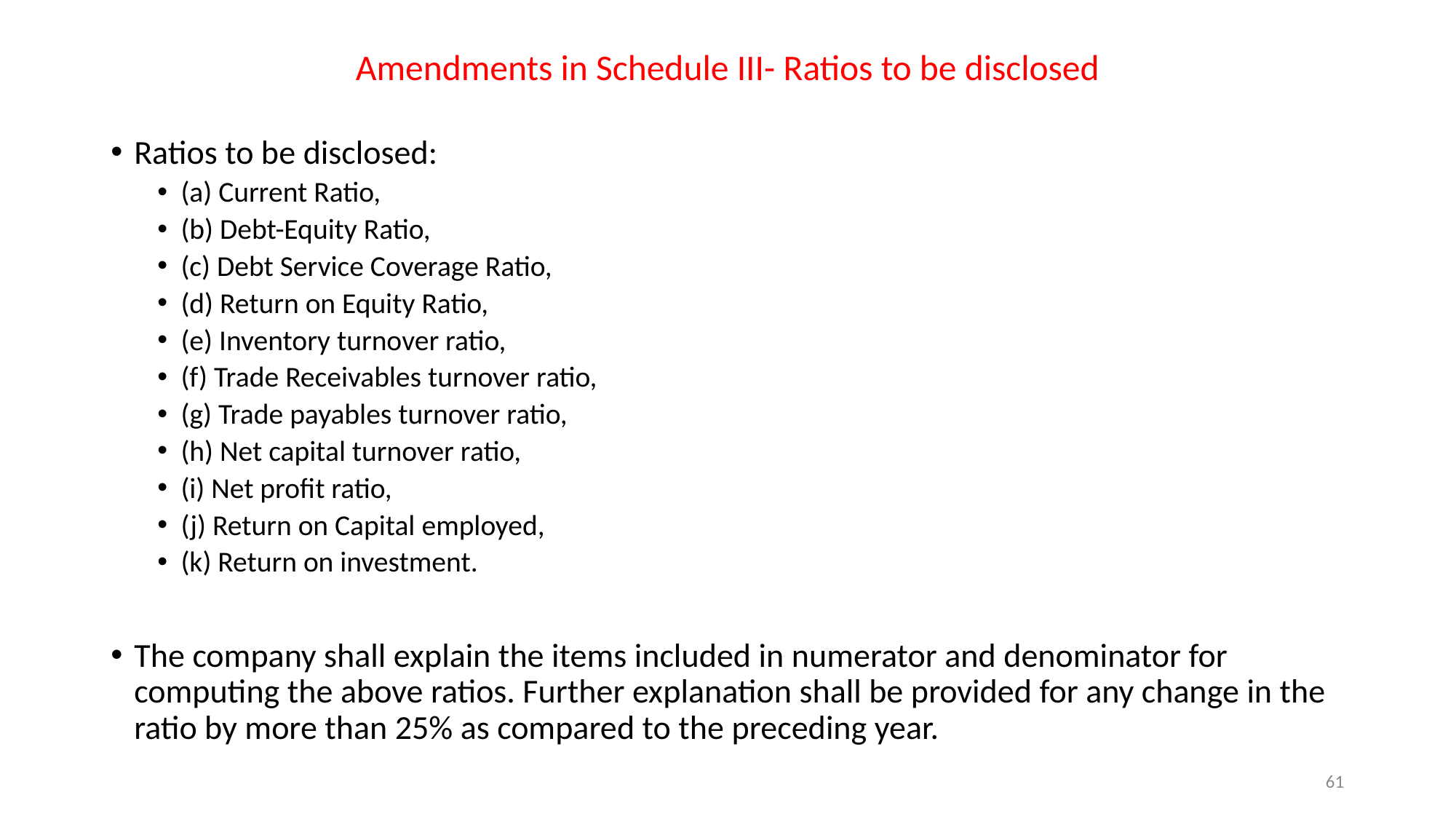

# Amendments in Schedule III- Ratios to be disclosed
Ratios to be disclosed:
(a) Current Ratio,
(b) Debt-Equity Ratio,
(c) Debt Service Coverage Ratio,
(d) Return on Equity Ratio,
(e) Inventory turnover ratio,
(f) Trade Receivables turnover ratio,
(g) Trade payables turnover ratio,
(h) Net capital turnover ratio,
(i) Net profit ratio,
(j) Return on Capital employed,
(k) Return on investment.

The company shall explain the items included in numerator and denominator for computing the above ratios. Further explanation shall be provided for any change in the ratio by more than 25% as compared to the preceding year.

61